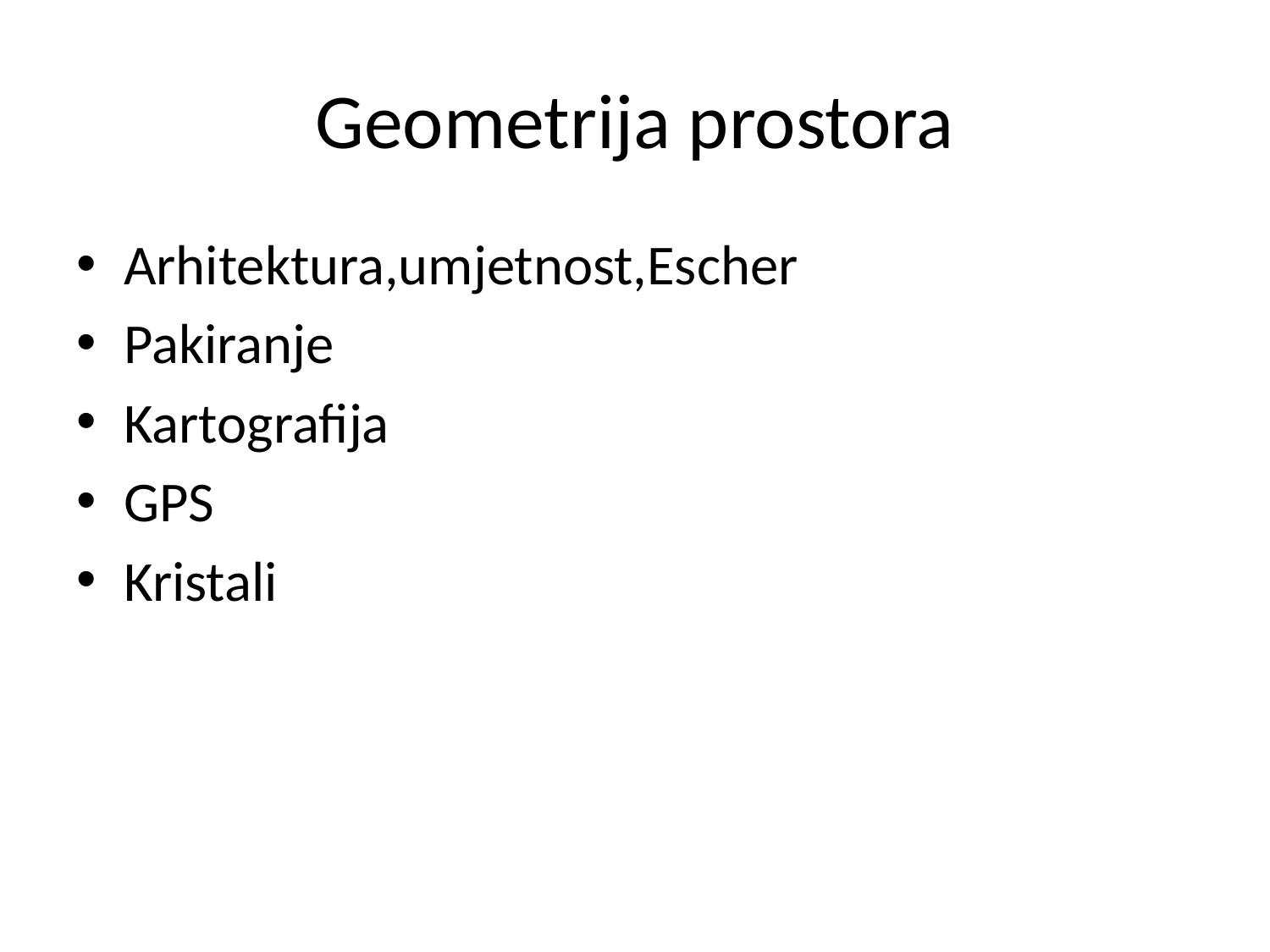

# Geometrija prostora
Arhitektura,umjetnost,Escher
Pakiranje
Kartografija
GPS
Kristali